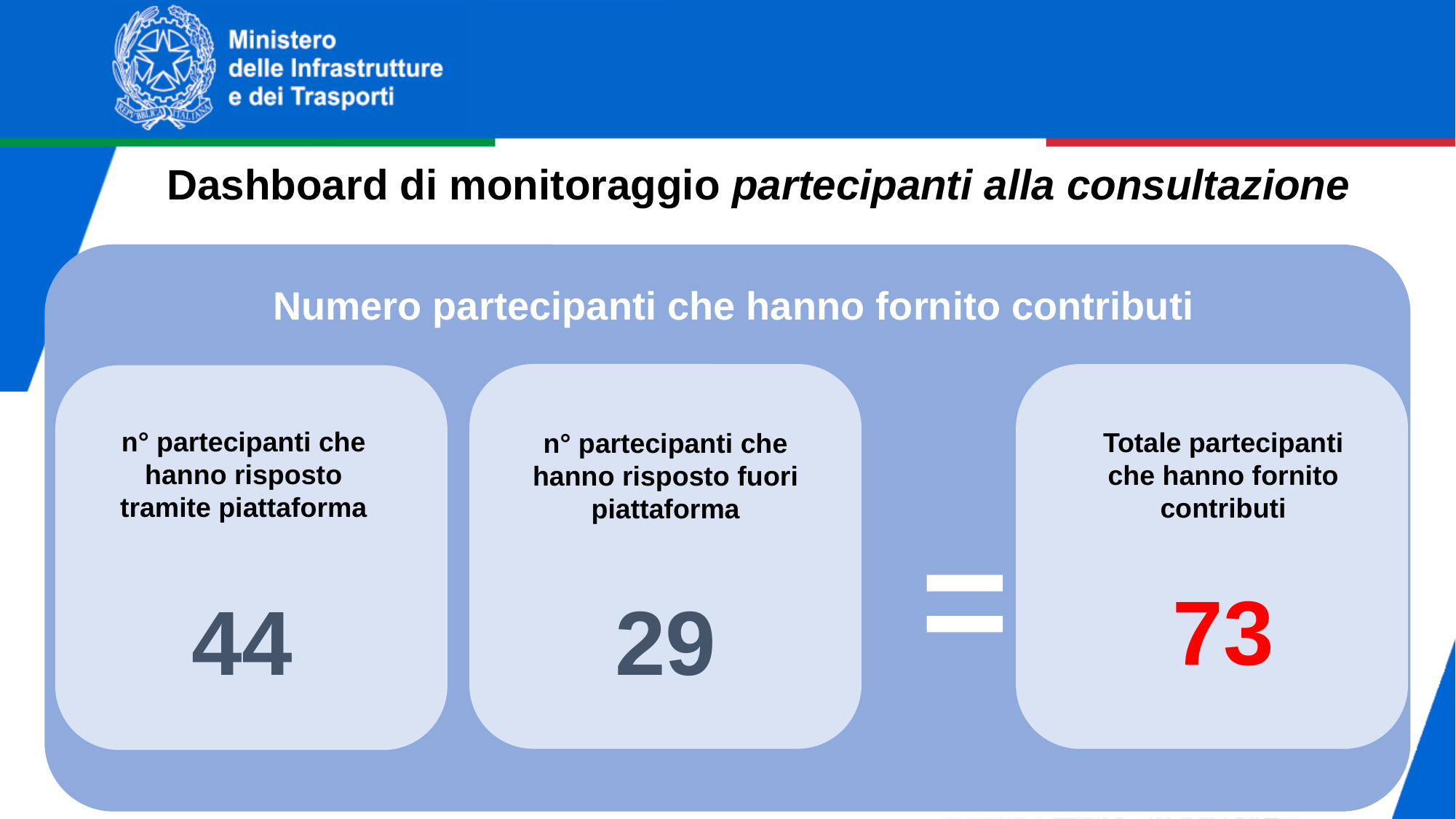

Dashboard di monitoraggio partecipanti alla consultazione

Numero partecipanti che hanno fornito contributi

n° partecipanti che hanno risposto tramite piattaforma
Totale partecipanti che hanno fornito contributi
n° partecipanti che hanno risposto fuori piattaforma
=
73
44
29